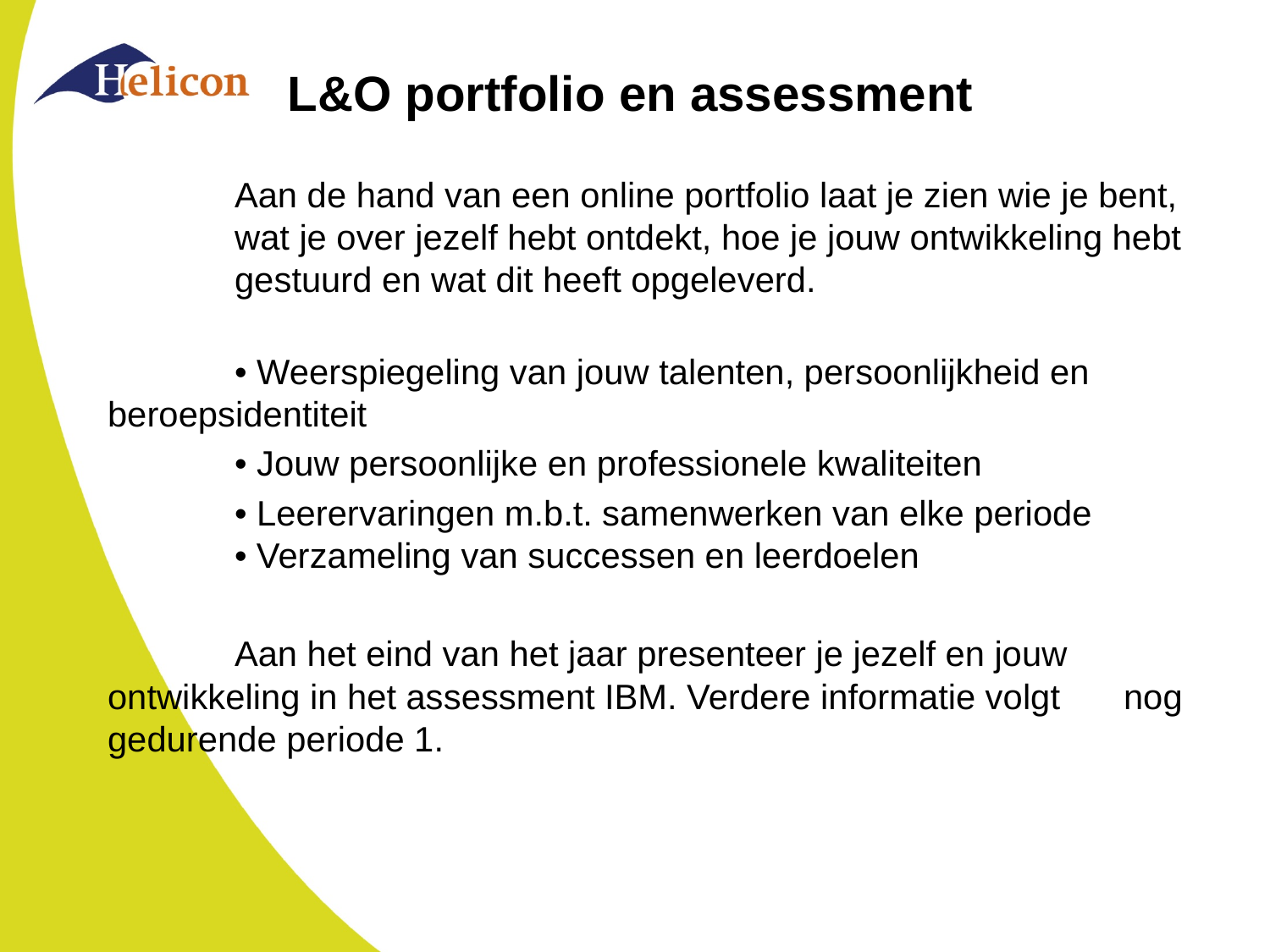

# L&O portfolio en assessment
	Aan de hand van een online portfolio laat je zien wie je bent, 	wat je over jezelf hebt ontdekt, hoe je jouw ontwikkeling hebt 	gestuurd en wat dit heeft opgeleverd.
	• Weerspiegeling van jouw talenten, persoonlijkheid en 	beroepsidentiteit
	• Jouw persoonlijke en professionele kwaliteiten
	• Leerervaringen m.b.t. samenwerken van elke periode                	• Verzameling van successen en leerdoelen

	Aan het eind van het jaar presenteer je jezelf en jouw 	ontwikkeling in het assessment IBM. Verdere informatie volgt 	nog gedurende periode 1.